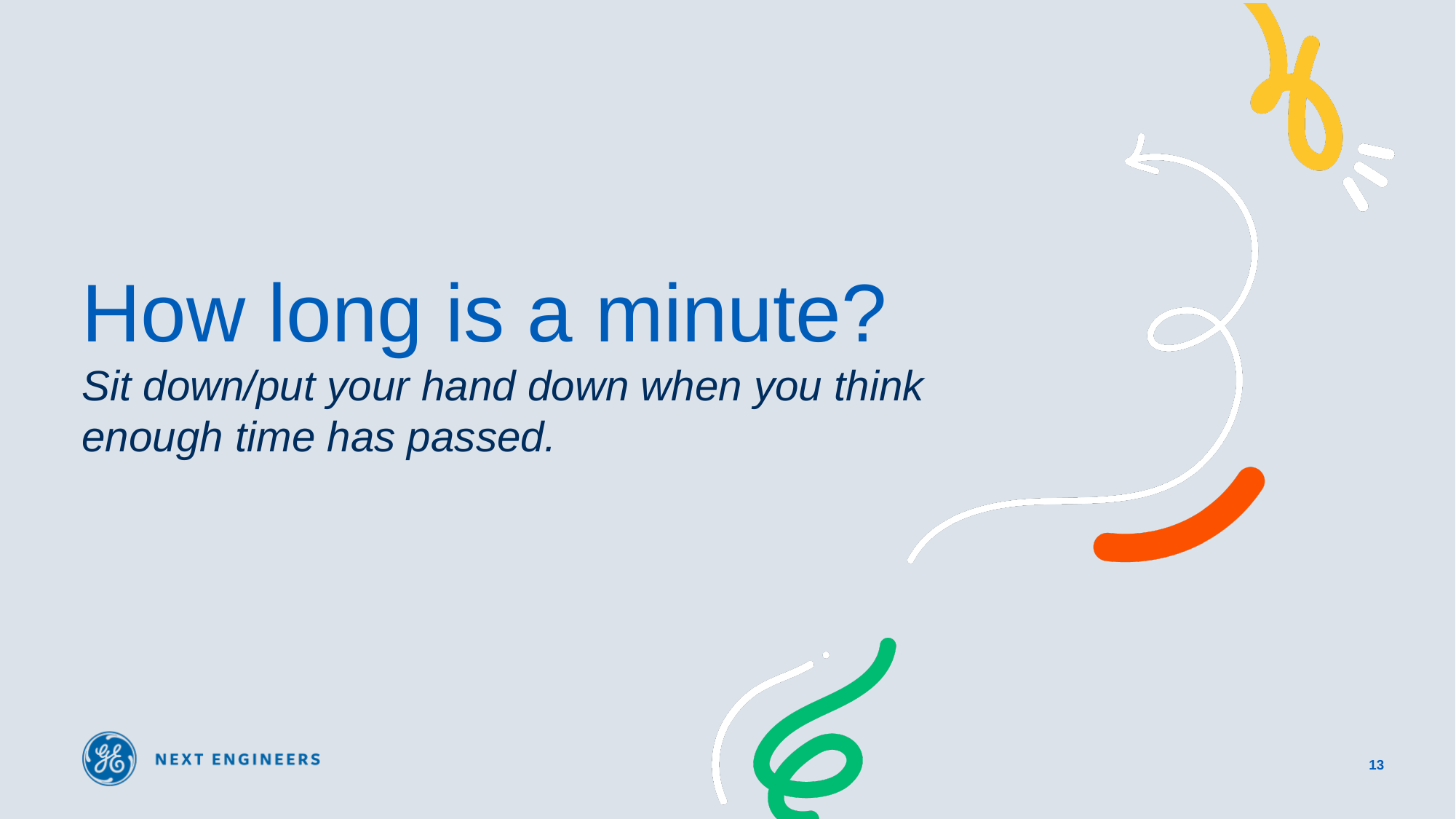

How long is a minute?
Sit down/put your hand down when you think enough time has passed.
13